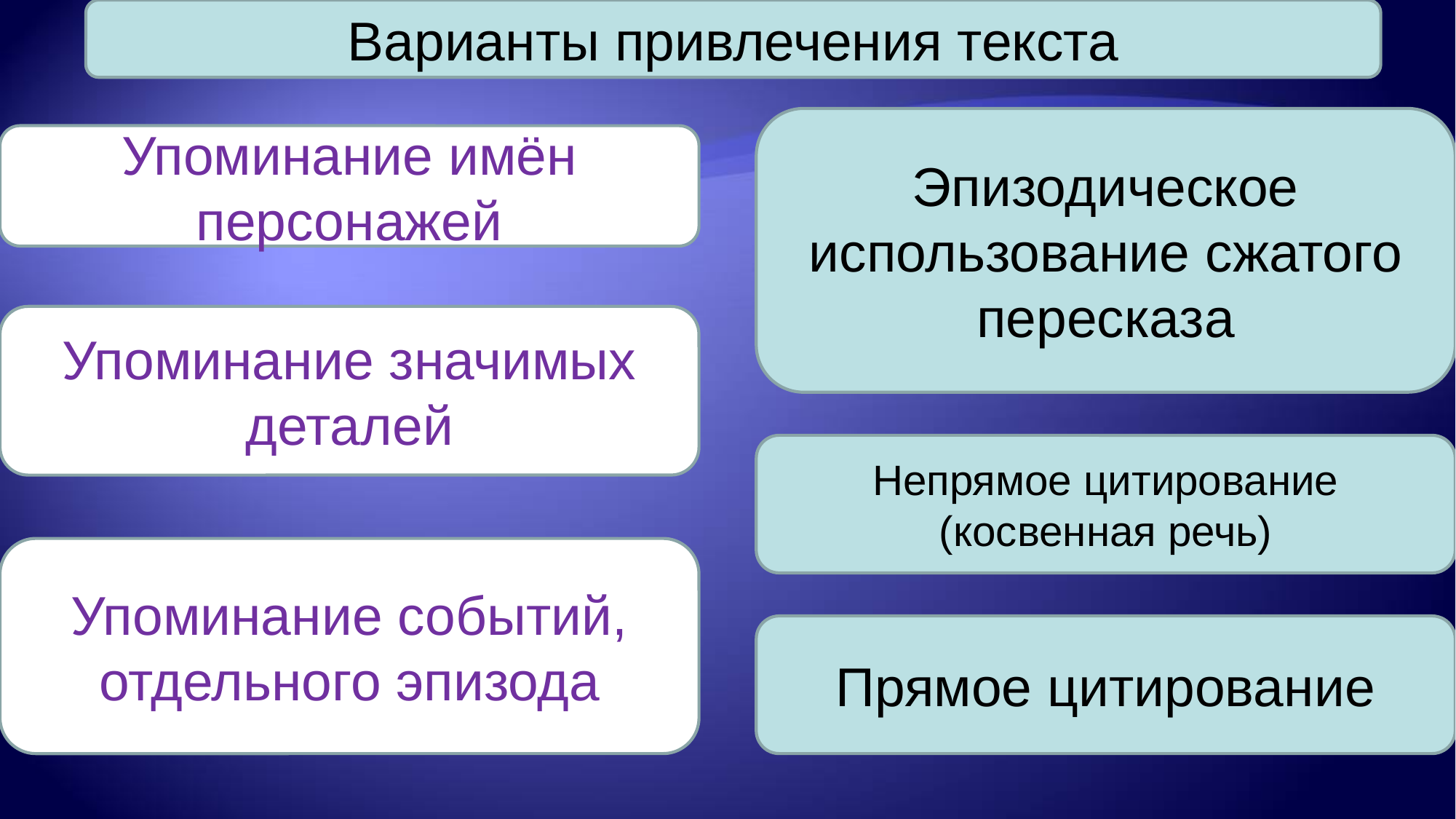

Варианты привлечения текста
Эпизодическое использование сжатого пересказа
Упоминание имён персонажей
Упоминание значимых деталей
Непрямое цитирование (косвенная речь)
Упоминание событий, отдельного эпизода
Прямое цитирование